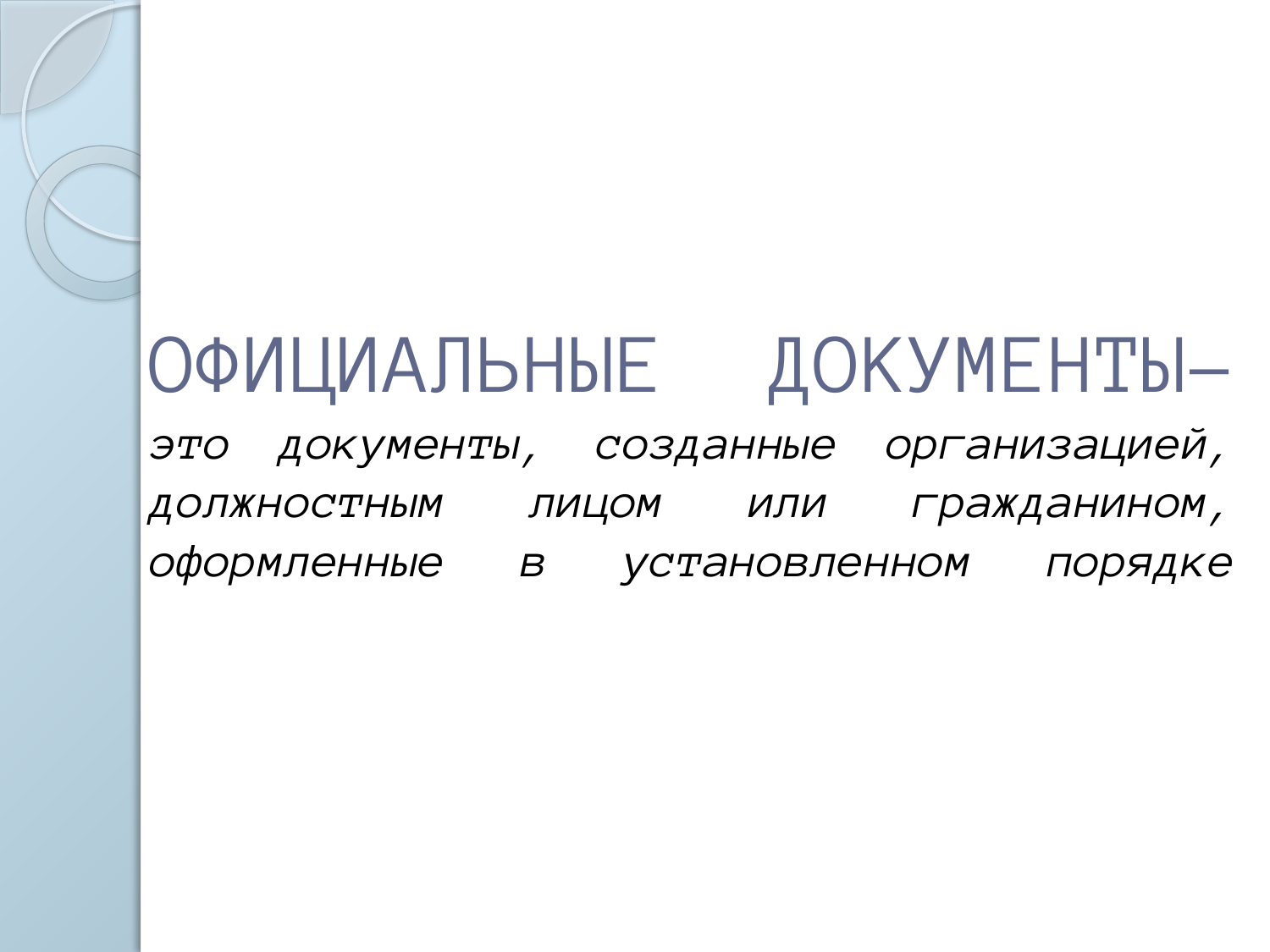

# ОФИЦИАЛЬНЫЕ ДОКУМЕНТЫ- это документы, созданные организацией, должностным лицом или гражданином, оформленные в установленном порядке